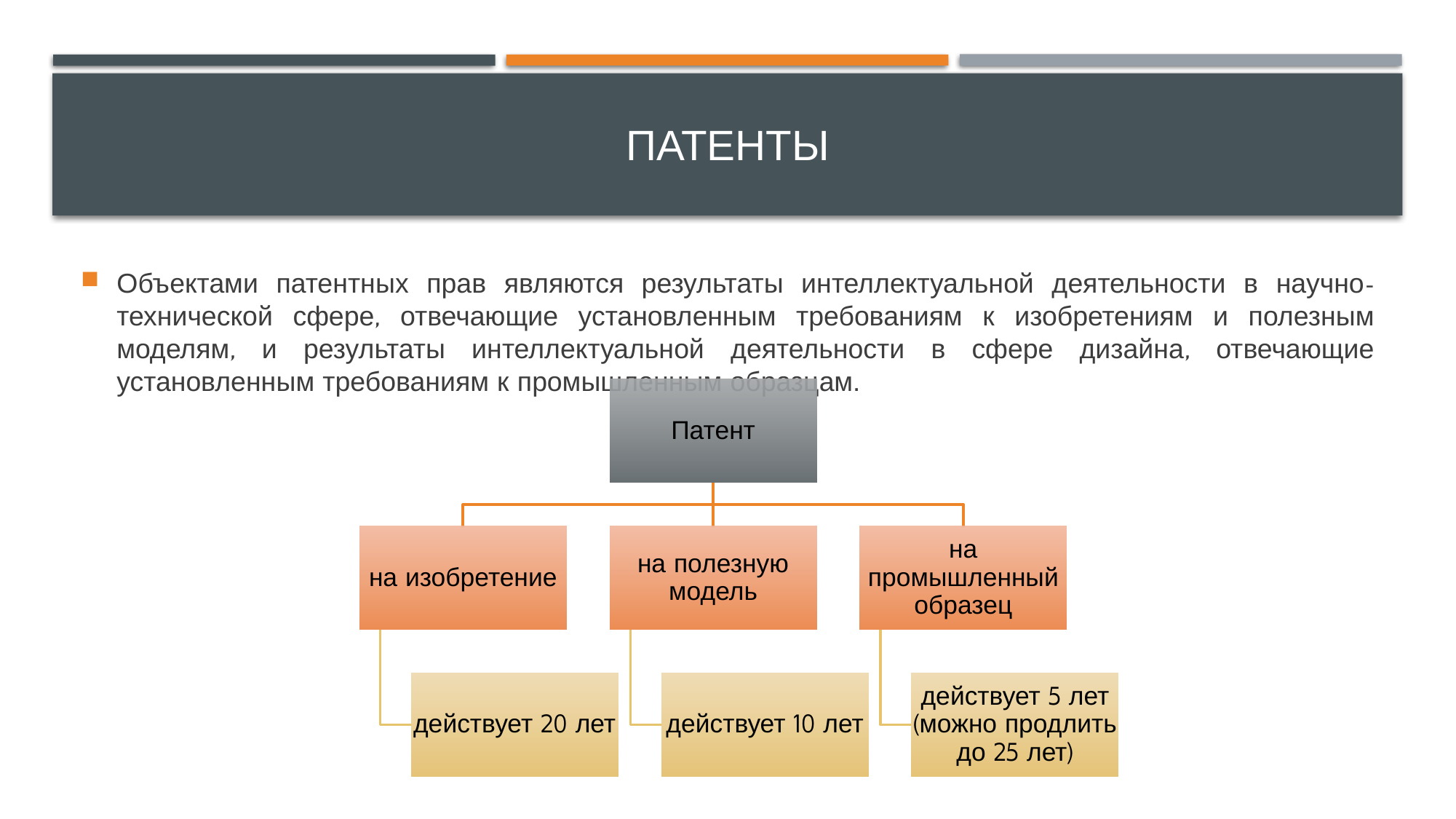

# Патенты
Объектами патентных прав являются результаты интеллектуальной деятельности в научно-технической сфере, отвечающие установленным требованиям к изобретениям и полезным моделям, и результаты интеллектуальной деятельности в сфере дизайна, отвечающие установленным требованиям к промышленным образцам.

Патент
на изобретение
действует 20 лет
на полезную модель
действует 10 лет
на промышленный образец
действует 5 лет (можно продлить до 25 лет)